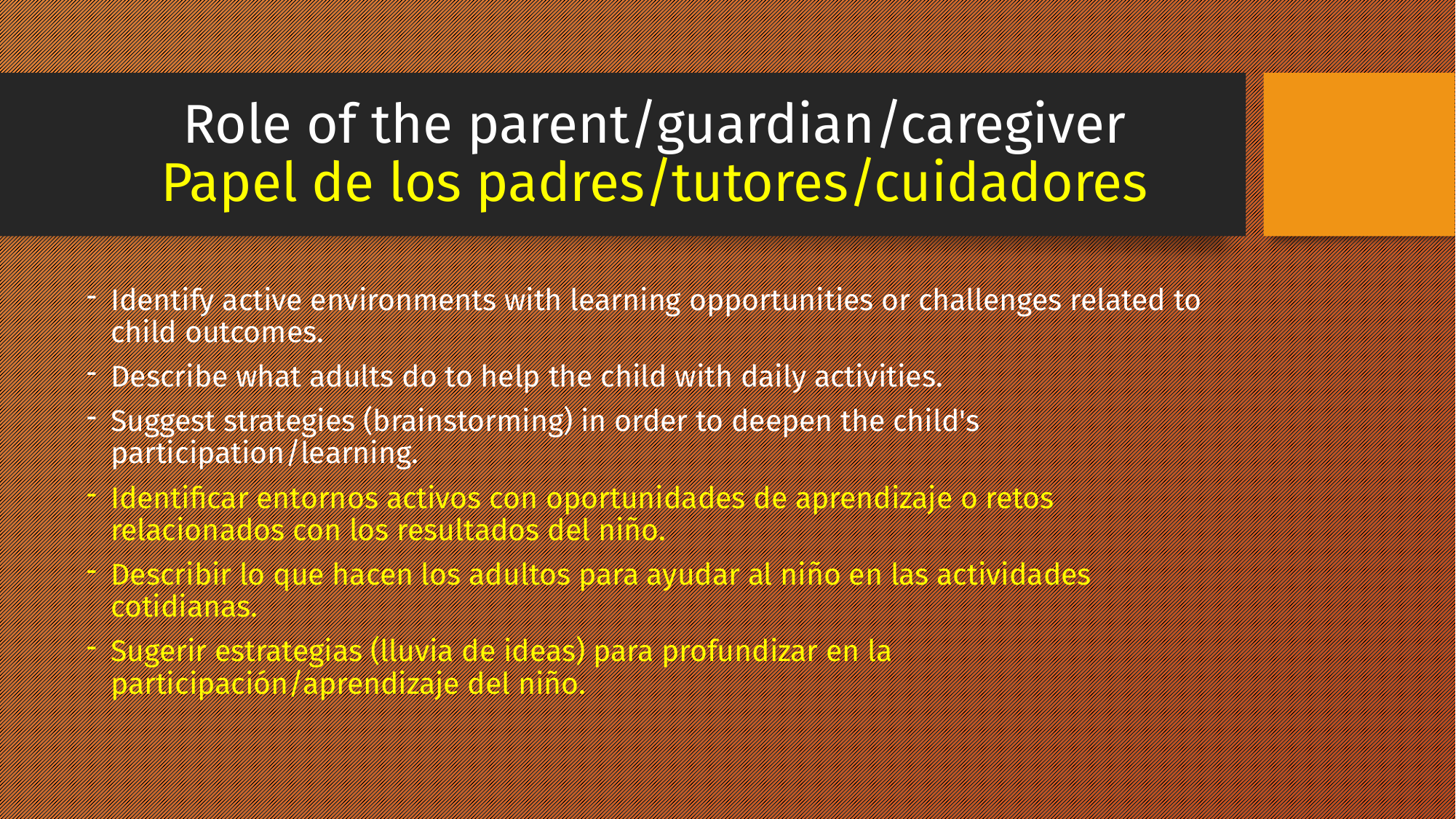

# Role of the parent/guardian/caregiver Papel de los padres/tutores/cuidadores
Identify active environments with learning opportunities or challenges related to child outcomes.
Describe what adults do to help the child with daily activities.
Suggest strategies (brainstorming) in order to deepen the child's participation/learning.
Identificar entornos activos con oportunidades de aprendizaje o retos relacionados con los resultados del niño.
Describir lo que hacen los adultos para ayudar al niño en las actividades cotidianas.
Sugerir estrategias (lluvia de ideas) para profundizar en la participación/aprendizaje del niño.